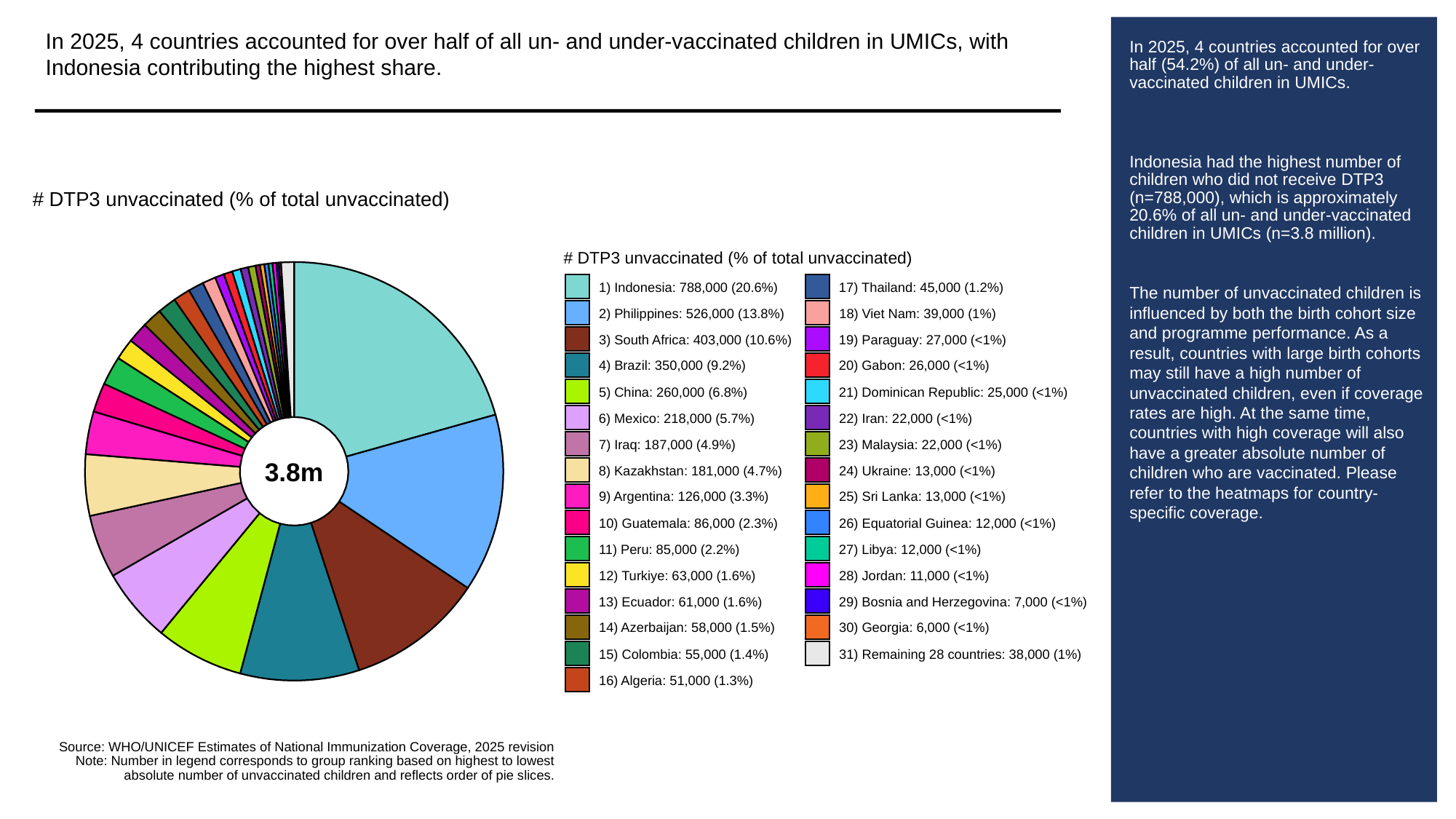

In 2025, 4 countries accounted for over half of all un- and under-vaccinated children in UMICs, with Indonesia contributing the highest share.
# In 2025, 4 countries accounted for over half (54.2%) of all un- and under-vaccinated children in UMICs.

Indonesia had the highest number of children who did not receive DTP3 (n=788,000), which is approximately 20.6% of all un- and under-vaccinated children in UMICs (n=3.8 million).

The number of unvaccinated children is influenced by both the birth cohort size and programme performance. As a result, countries with large birth cohorts may still have a high number of unvaccinated children, even if coverage rates are high. At the same time, countries with high coverage will also have a greater absolute number of children who are vaccinated. Please refer to the heatmaps for country-specific coverage.

# DTP3 unvaccinated (% of total unvaccinated)
# DTP3 unvaccinated (% of total unvaccinated)

1) Indonesia: 788,000 (20.6%)
17) Thailand: 45,000 (1.2%)

2) Philippines: 526,000 (13.8%)
18) Viet Nam: 39,000 (1%)

3) South Africa: 403,000 (10.6%)
19) Paraguay: 27,000 (<1%)

4) Brazil: 350,000 (9.2%)
20) Gabon: 26,000 (<1%)

5) China: 260,000 (6.8%)
21) Dominican Republic: 25,000 (<1%)

6) Mexico: 218,000 (5.7%)
22) Iran: 22,000 (<1%)

7) Iraq: 187,000 (4.9%)
23) Malaysia: 22,000 (<1%)

3.8m
8) Kazakhstan: 181,000 (4.7%)
24) Ukraine: 13,000 (<1%)

9) Argentina: 126,000 (3.3%)
25) Sri Lanka: 13,000 (<1%)

10) Guatemala: 86,000 (2.3%)
26) Equatorial Guinea: 12,000 (<1%)

11) Peru: 85,000 (2.2%)
27) Libya: 12,000 (<1%)

12) Turkiye: 63,000 (1.6%)
28) Jordan: 11,000 (<1%)

13) Ecuador: 61,000 (1.6%)
29) Bosnia and Herzegovina: 7,000 (<1%)

14) Azerbaijan: 58,000 (1.5%)
30) Georgia: 6,000 (<1%)

15) Colombia: 55,000 (1.4%)
31) Remaining 28 countries: 38,000 (1%)

16) Algeria: 51,000 (1.3%)
Source: WHO/UNICEF Estimates of National Immunization Coverage, 2025 revision
Note: Number in legend corresponds to group ranking based on highest to lowest
absolute number of unvaccinated children and reflects order of pie slices.